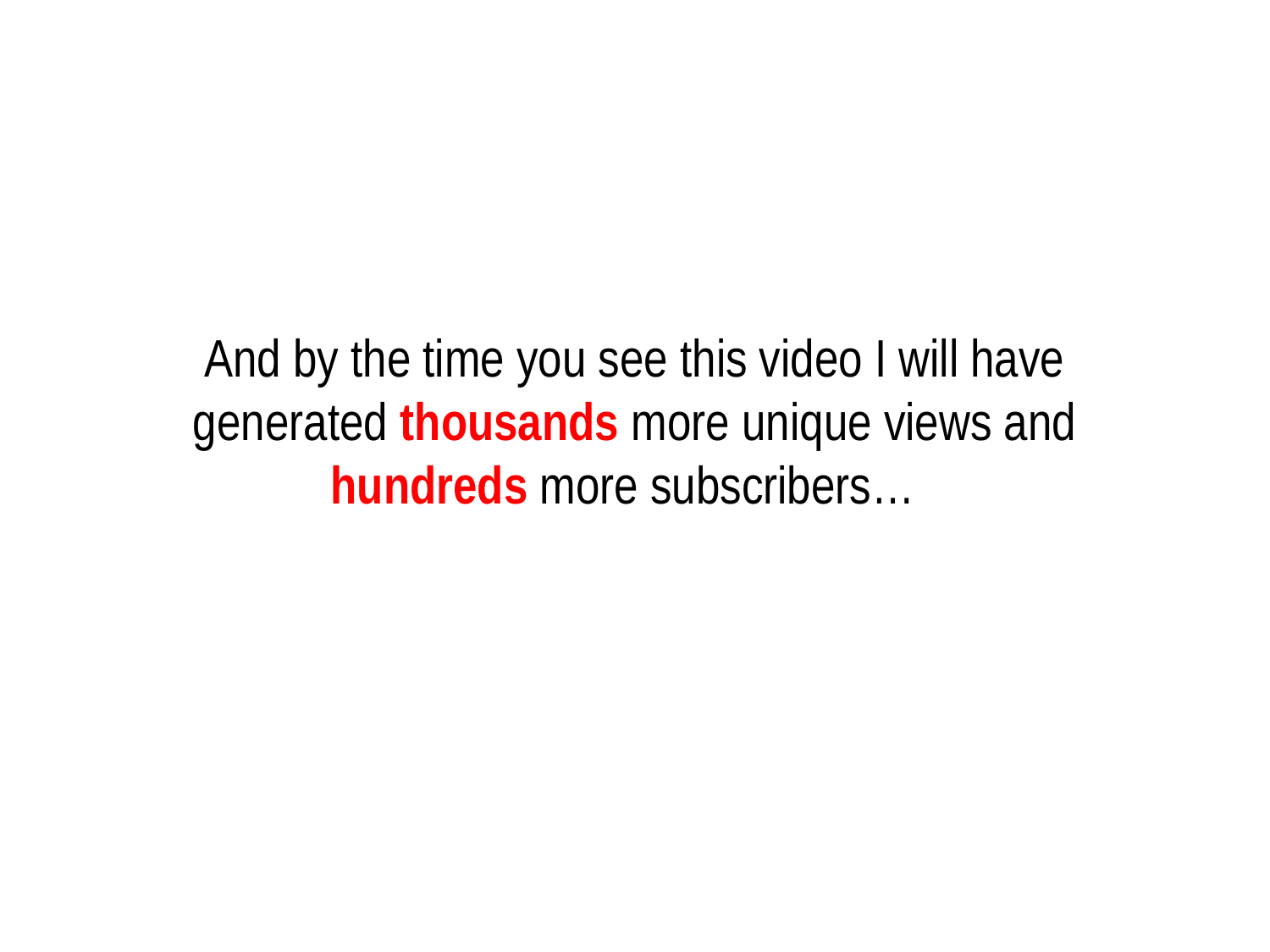

# And by the time you see this video I will have generated thousands more unique views and hundreds more subscribers…